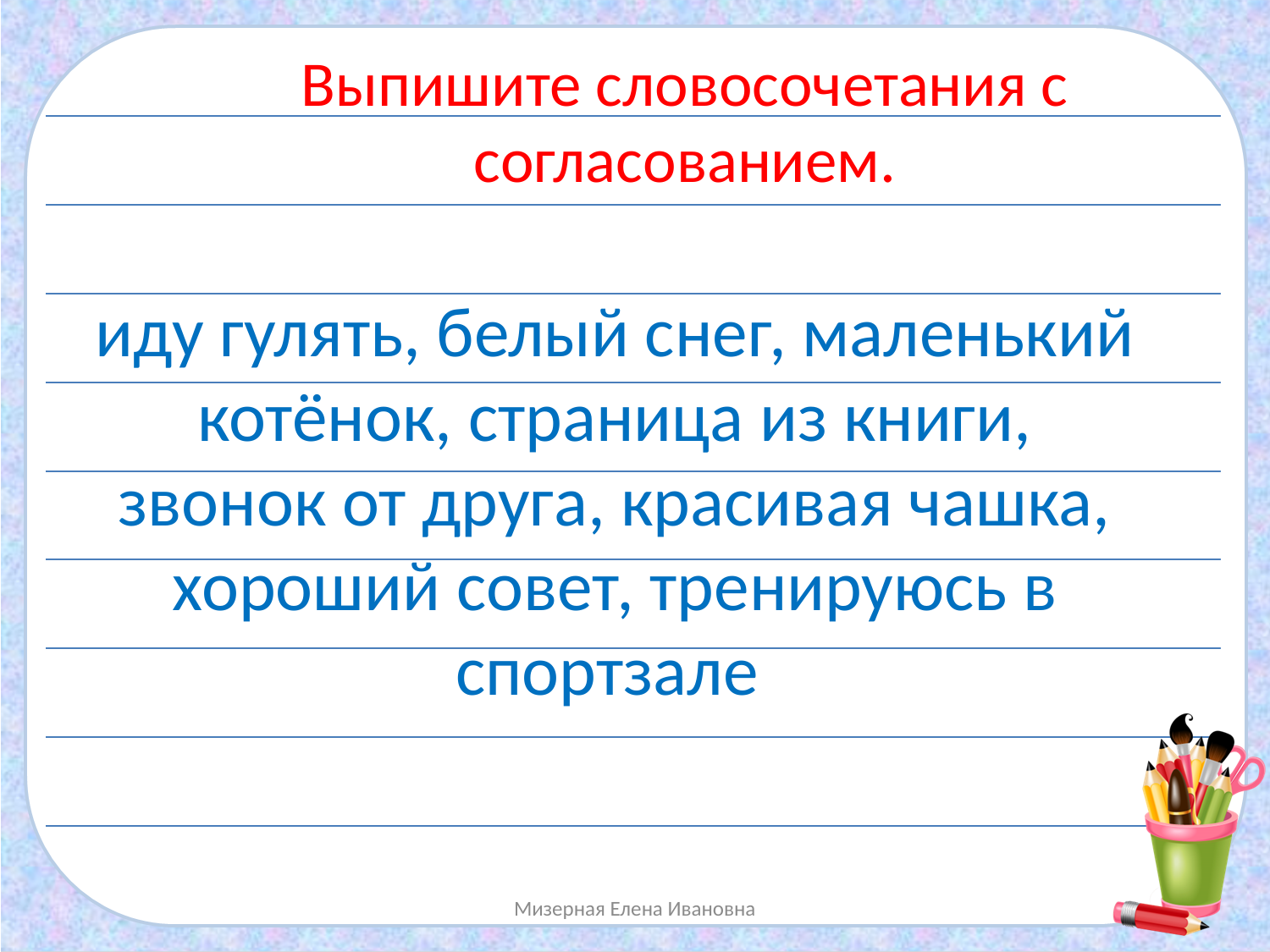

Выпишите словосочетания с согласованием.

иду гулять, белый снег, маленький котёнок, страница из книги, звонок от друга, красивая чашка, хороший совет, тренируюсь в спортзале

Мизерная Елена Ивановна